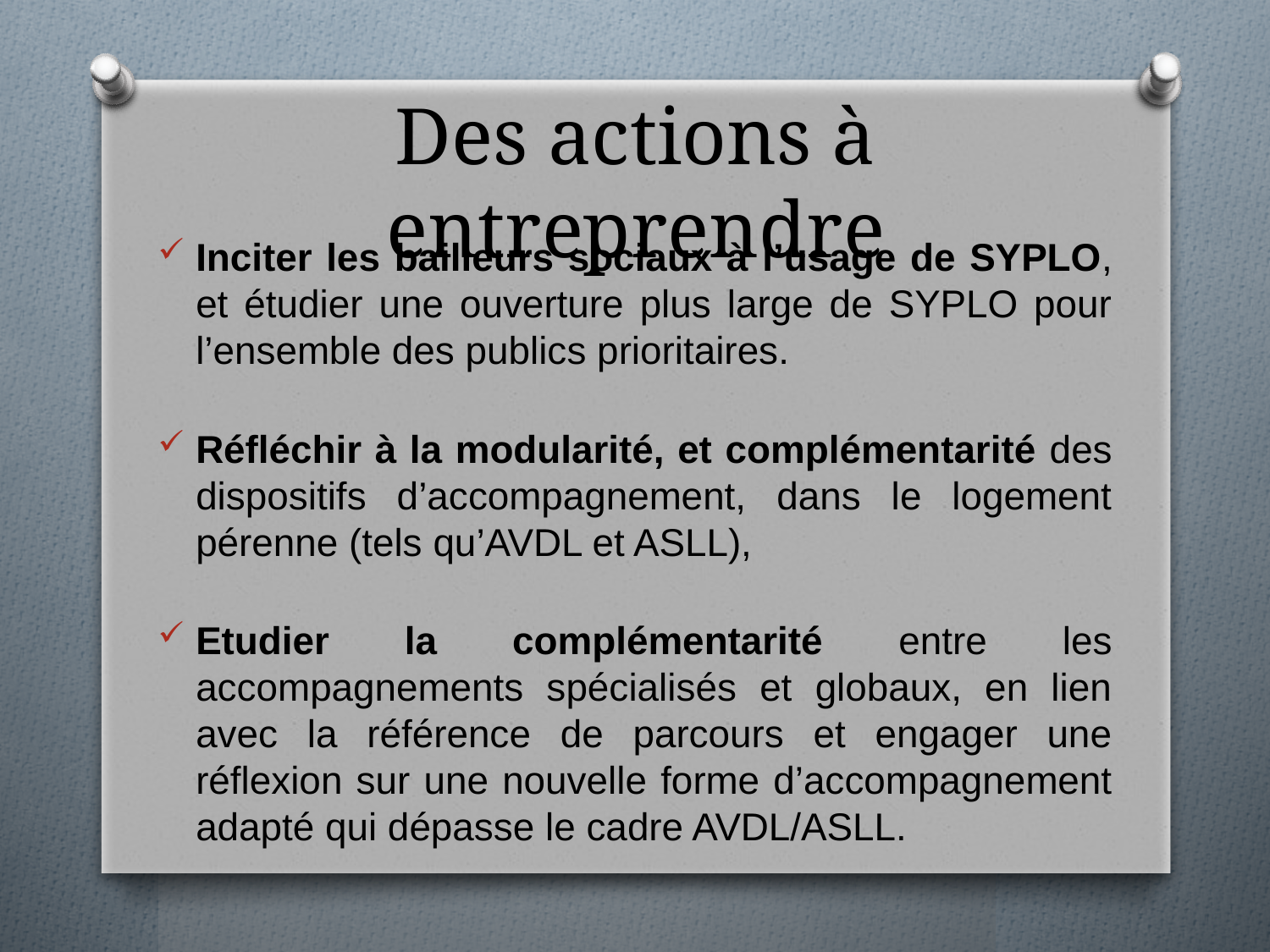

# Des actions à entreprendre
Inciter les bailleurs sociaux à l’usage de SYPLO, et étudier une ouverture plus large de SYPLO pour l’ensemble des publics prioritaires.

Réfléchir à la modularité, et complémentarité des dispositifs d’accompagnement, dans le logement pérenne (tels qu’AVDL et ASLL),

Etudier la complémentarité entre les accompagnements spécialisés et globaux, en lien avec la référence de parcours et engager une réflexion sur une nouvelle forme d’accompagnement adapté qui dépasse le cadre AVDL/ASLL.